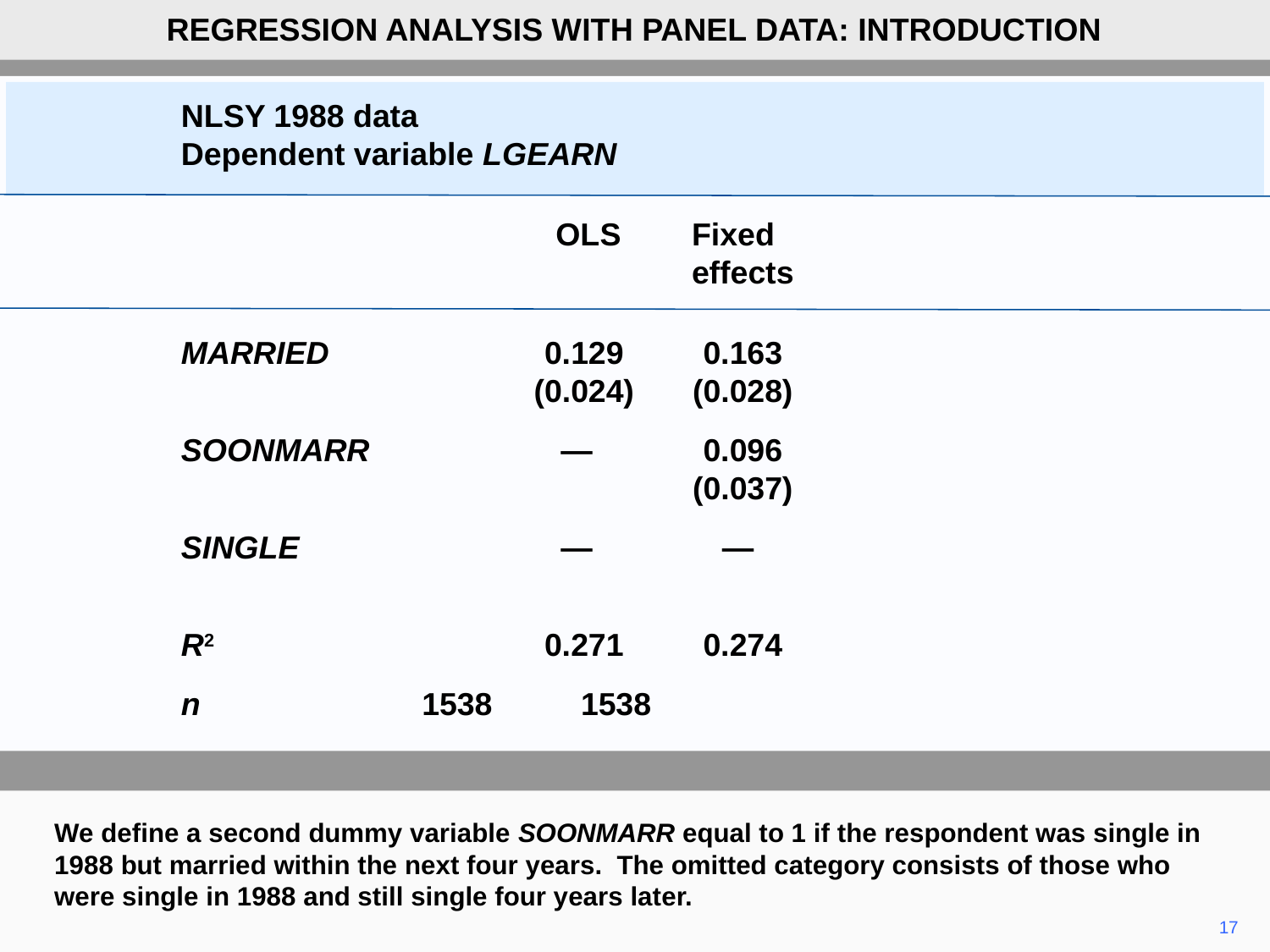

REGRESSION ANALYSIS WITH PANEL DATA: INTRODUCTION

NLSY 1988 data
Dependent variable LGEARN
	OLS	Fixed
		effects
MARRIED	0.129	0.163
	(0.024)	(0.028)
SOONMARR	—	0.096
		(0.037)
SINGLE	—	—

R2	0.271	0.274
n                         1538          1538

We define a second dummy variable SOONMARR equal to 1 if the respondent was single in 1988 but married within the next four years.  The omitted category consists of those who were single in 1988 and still single four years later.
17